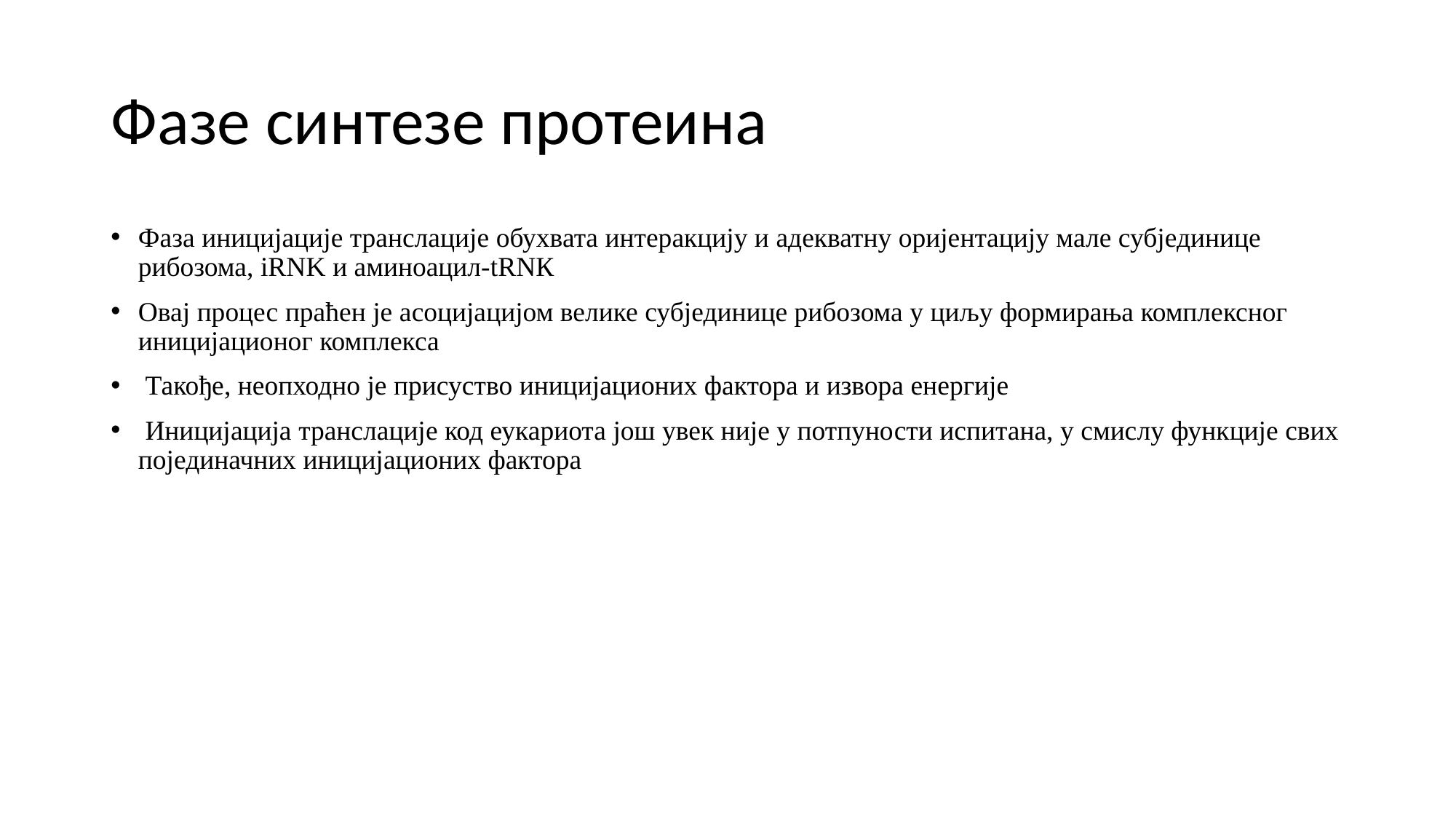

# Фазе синтезе протеина
Фаза иницијације транслације обухвата интеракцију и адекватну оријентацију мале субјединице рибозома, iRNK и аминоацил-tRNК
Овај процес праћен је асоцијацијом велике субјединице рибозома у циљу формирања комплексног иницијационог комплекса
 Такође, неопходно је присуство иницијационих фактора и извора енергије
 Иницијација транслације код еукариота још увек није у потпуности испитана, у смислу функције свих појединачних иницијационих фактора